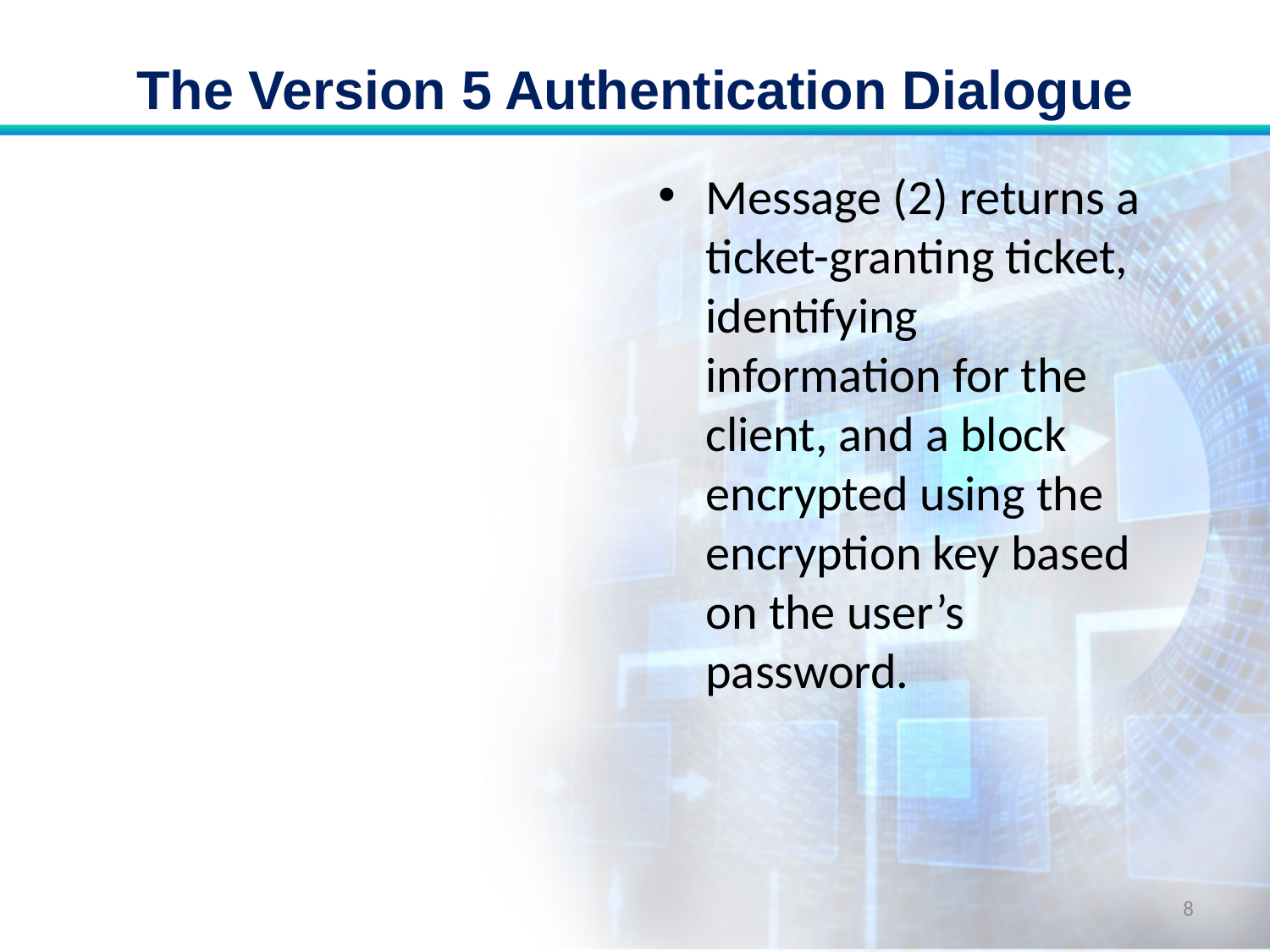

# The Version 5 Authentication Dialogue
Message (2) returns a ticket-granting ticket, identifying information for the client, and a block encrypted using the encryption key based on the user’s password.
8